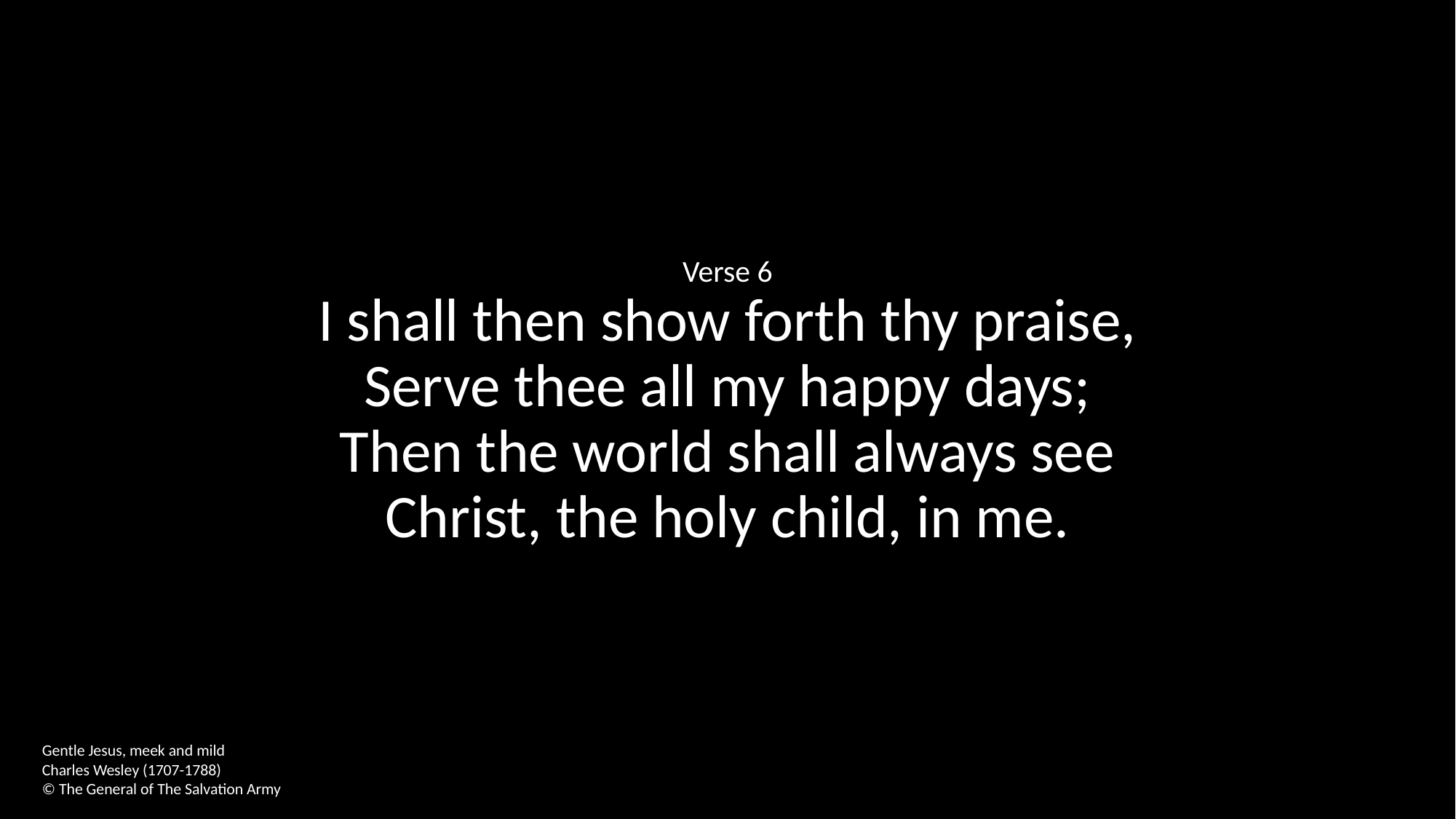

Verse 6
I shall then show forth thy praise,
Serve thee all my happy days;
Then the world shall always see
Christ, the holy child, in me.
Gentle Jesus, meek and mild
Charles Wesley (1707-1788)
© The General of The Salvation Army